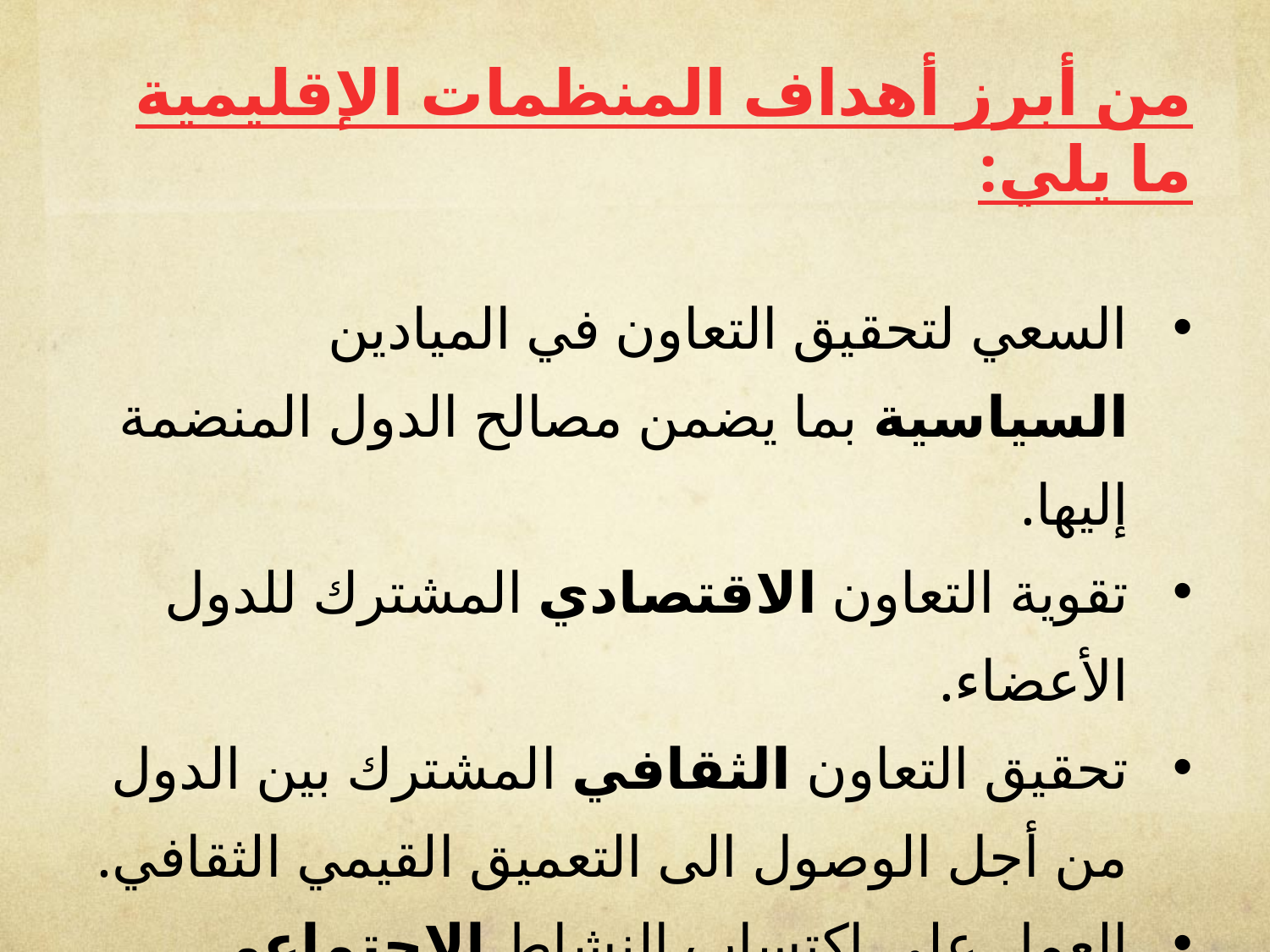

من أبرز أهداف المنظمات الإقليمية ما يلي:

السعي لتحقيق التعاون في الميادين السياسية بما يضمن مصالح الدول المنضمة إليها.
تقوية التعاون الاقتصادي المشترك للدول الأعضاء.
تحقيق التعاون الثقافي المشترك بين الدول من أجل الوصول الى التعميق القيمي الثقافي.
العمل على اكتساب النشاط الاجتماعي.
تحقيق التكامل في أحسن صوره في الميادين المختلفة المشتركة بين الدول.